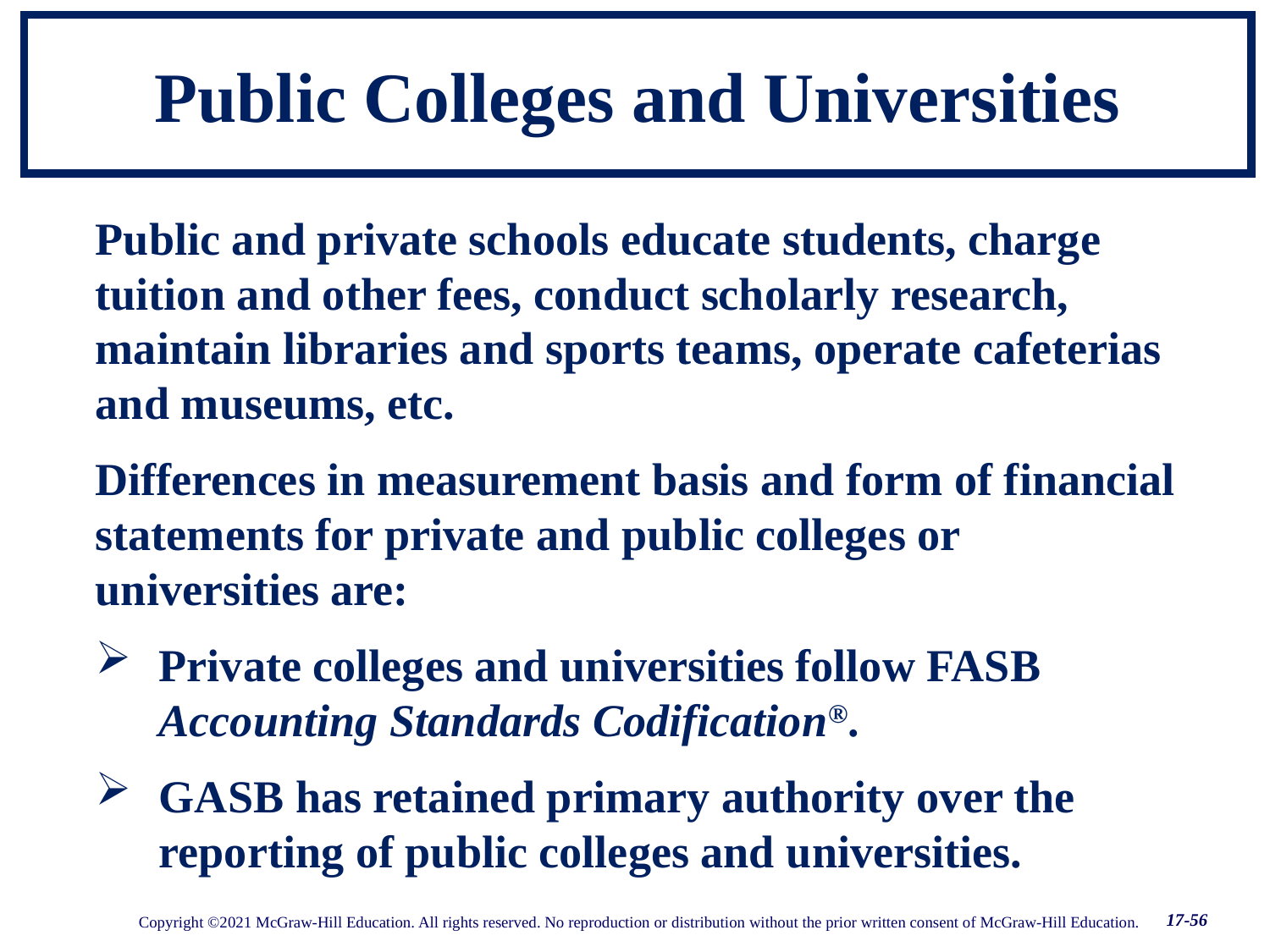

17-56
# Public Colleges and Universities
Public and private schools educate students, charge tuition and other fees, conduct scholarly research, maintain libraries and sports teams, operate cafeterias and museums, etc.
Differences in measurement basis and form of financial statements for private and public colleges or universities are:
Private colleges and universities follow FASB Accounting Standards Codification®.
GASB has retained primary authority over the reporting of public colleges and universities.

17-56
Copyright ©2021 McGraw-Hill Education. All rights reserved. No reproduction or distribution without the prior written consent of McGraw-Hill Education.